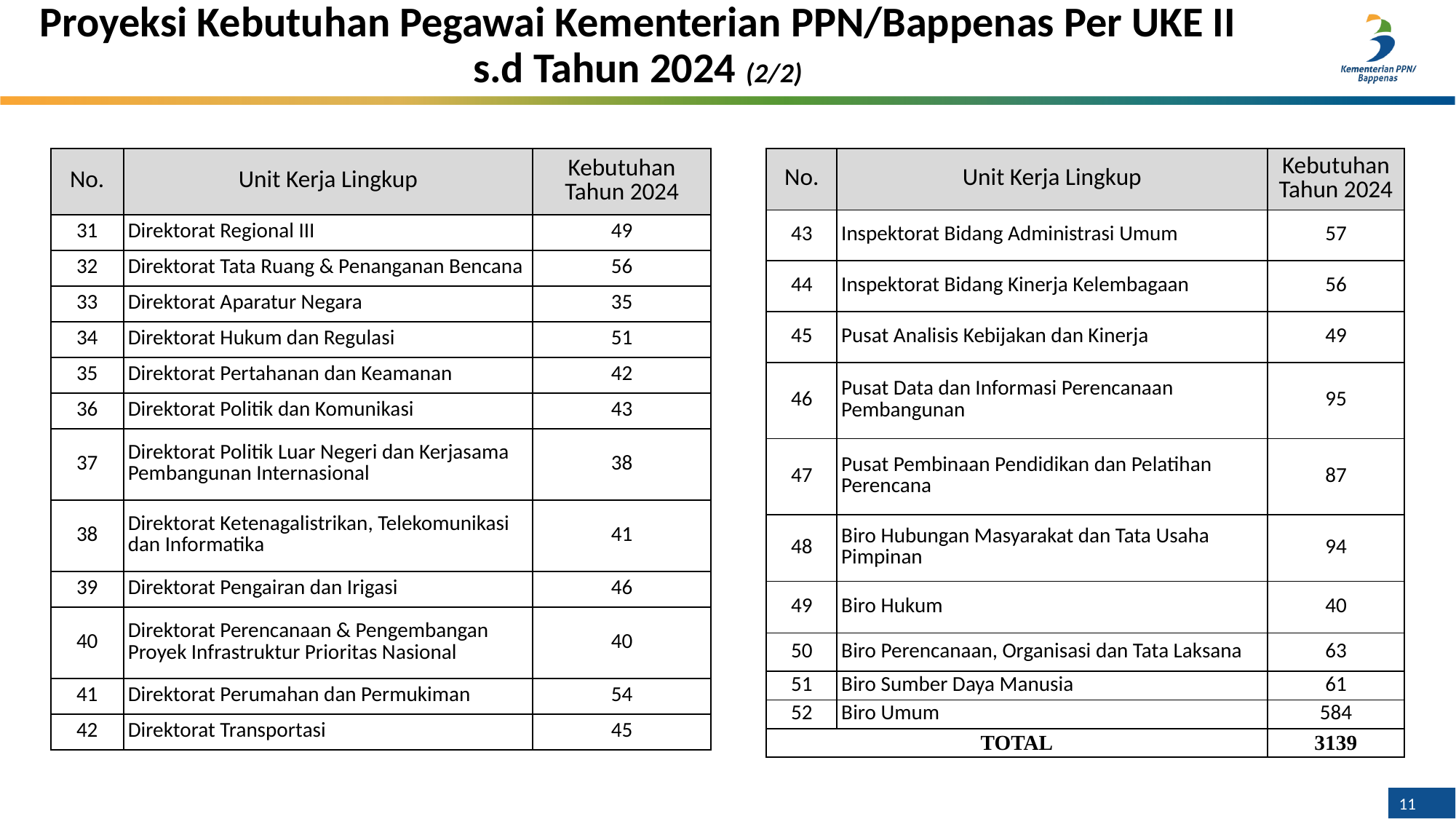

# Proyeksi Kebutuhan Pegawai Kementerian PPN/Bappenas Per UKE II s.d Tahun 2024 (2/2)
| No. | Unit Kerja Lingkup | Kebutuhan Tahun 2024 |
| --- | --- | --- |
| 31 | Direktorat Regional III | 49 |
| 32 | Direktorat Tata Ruang & Penanganan Bencana | 56 |
| 33 | Direktorat Aparatur Negara | 35 |
| 34 | Direktorat Hukum dan Regulasi | 51 |
| 35 | Direktorat Pertahanan dan Keamanan | 42 |
| 36 | Direktorat Politik dan Komunikasi | 43 |
| 37 | Direktorat Politik Luar Negeri dan Kerjasama Pembangunan Internasional | 38 |
| 38 | Direktorat Ketenagalistrikan, Telekomunikasi dan Informatika | 41 |
| 39 | Direktorat Pengairan dan Irigasi | 46 |
| 40 | Direktorat Perencanaan & Pengembangan Proyek Infrastruktur Prioritas Nasional | 40 |
| 41 | Direktorat Perumahan dan Permukiman | 54 |
| 42 | Direktorat Transportasi | 45 |
| No. | Unit Kerja Lingkup | Kebutuhan Tahun 2024 |
| --- | --- | --- |
| 43 | Inspektorat Bidang Administrasi Umum | 57 |
| 44 | Inspektorat Bidang Kinerja Kelembagaan | 56 |
| 45 | Pusat Analisis Kebijakan dan Kinerja | 49 |
| 46 | Pusat Data dan Informasi Perencanaan Pembangunan | 95 |
| 47 | Pusat Pembinaan Pendidikan dan Pelatihan Perencana | 87 |
| 48 | Biro Hubungan Masyarakat dan Tata Usaha Pimpinan | 94 |
| 49 | Biro Hukum | 40 |
| 50 | Biro Perencanaan, Organisasi dan Tata Laksana | 63 |
| 51 | Biro Sumber Daya Manusia | 61 |
| 52 | Biro Umum | 584 |
| TOTAL |  | 3139 |